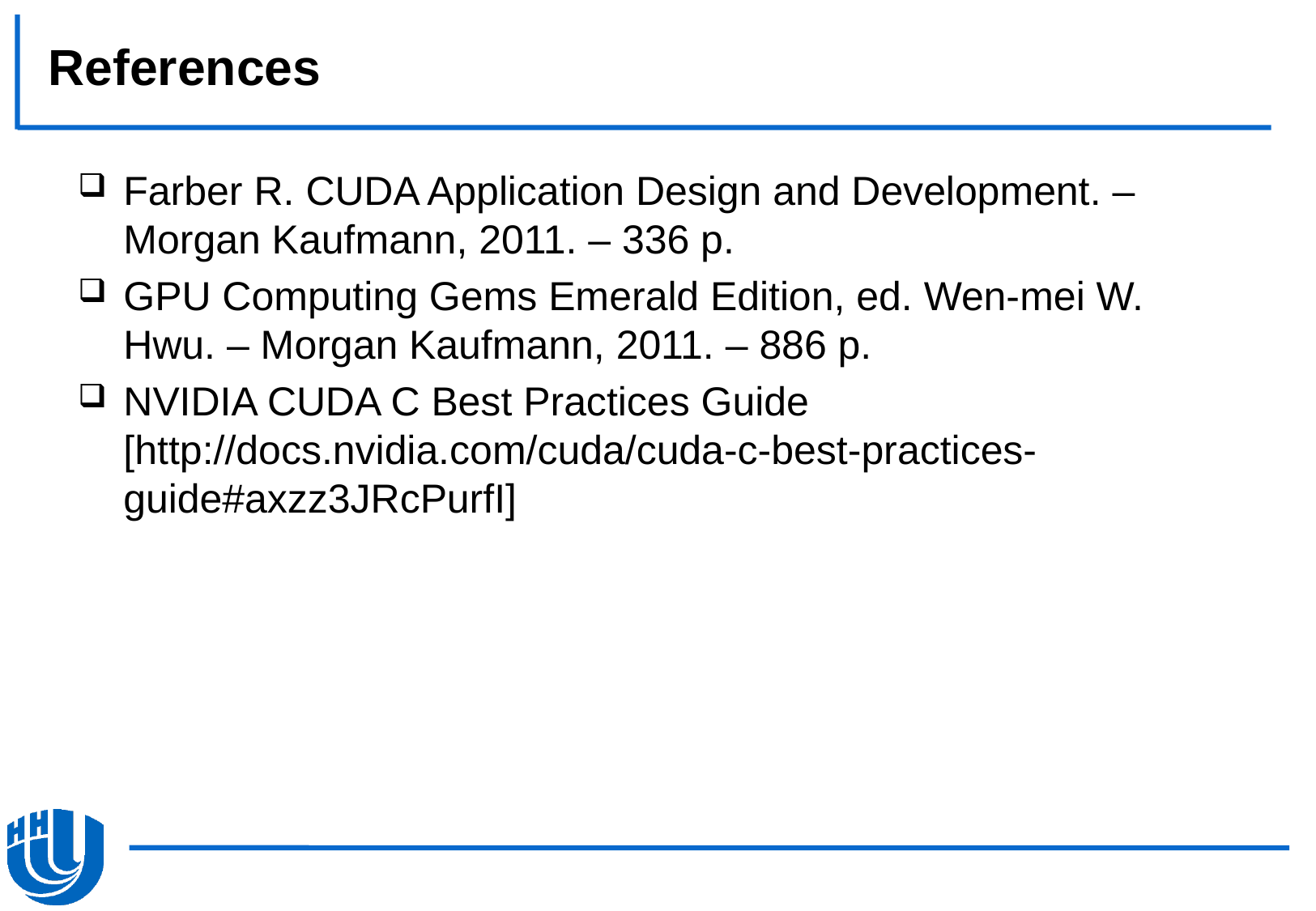

# References
Farber R. CUDA Application Design and Development. – Morgan Kaufmann, 2011. – 336 p.
GPU Computing Gems Emerald Edition, ed. Wen-mei W. Hwu. – Morgan Kaufmann, 2011. – 886 p.
NVIDIA CUDA C Best Practices Guide [http://docs.nvidia.com/cuda/cuda-c-best-practices-guide#axzz3JRcPurfI]